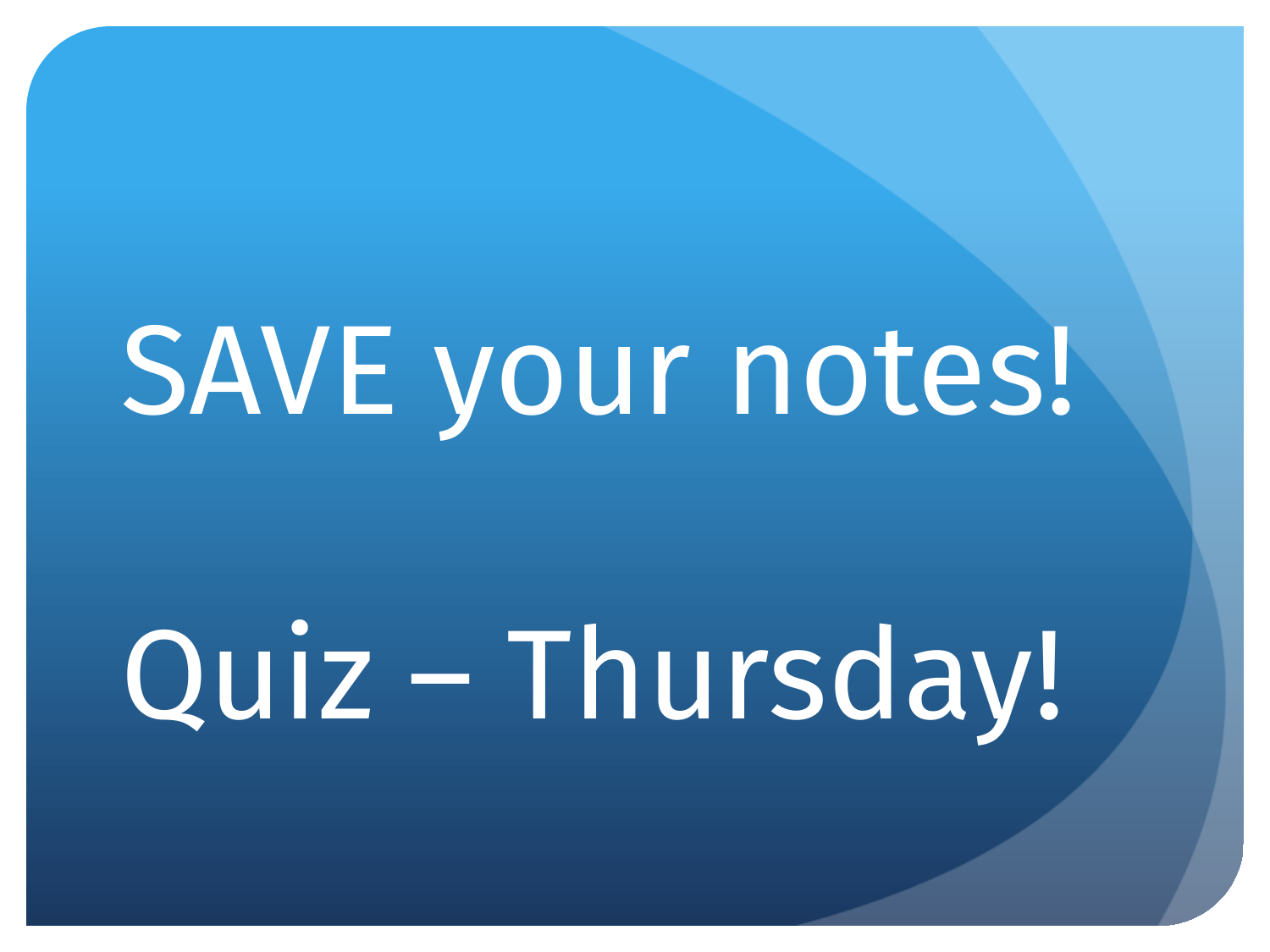

# SAVE your notes! Quiz – Thursday!